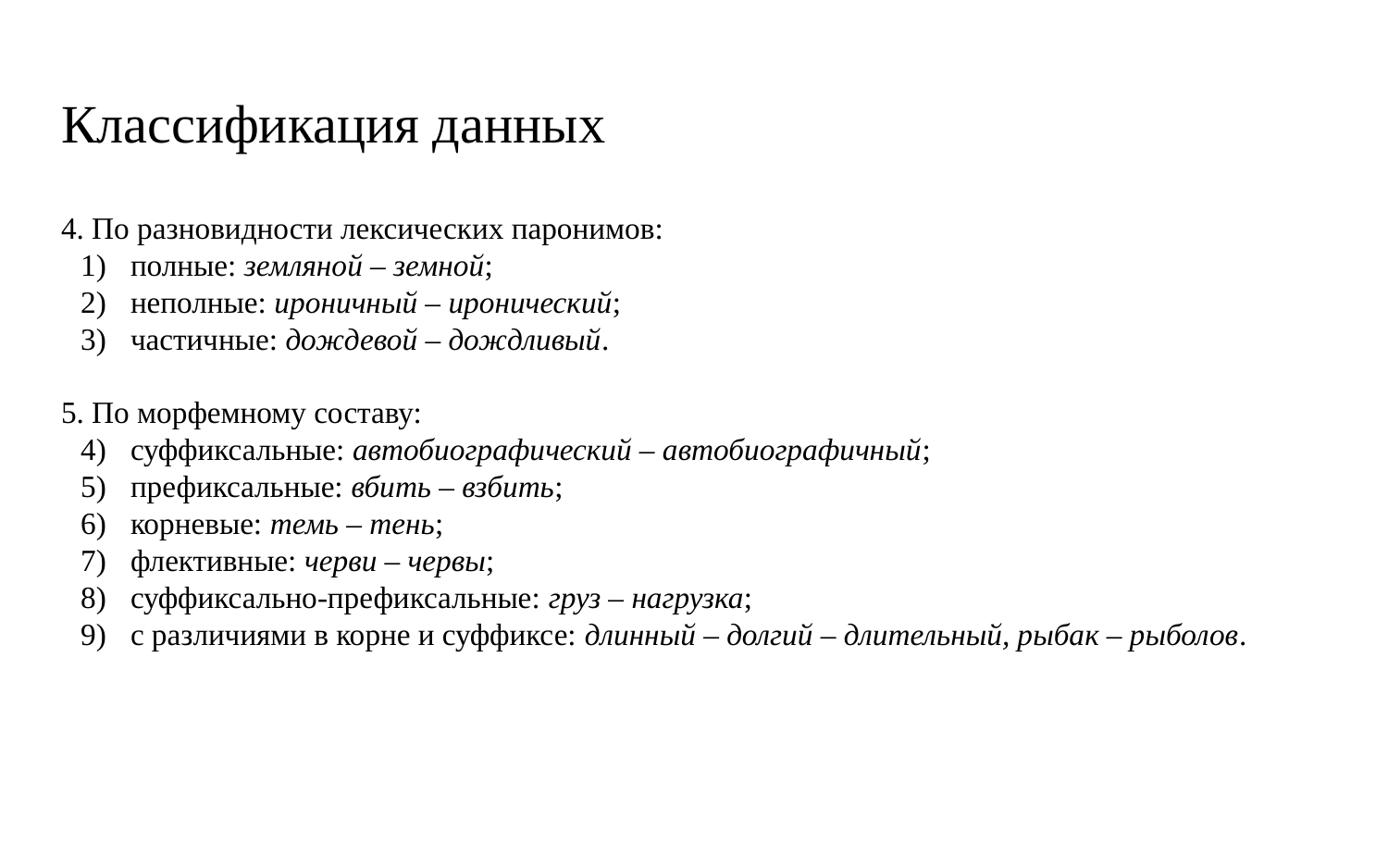

# Классификация данных

4. По разновидности лексических паронимов:
полные: земляной – земной;
неполные: ироничный – иронический;
частичные: дождевой – дождливый.

5. По морфемному составу:
суффиксальные: автобиографический – автобиографичный;
префиксальные: вбить – взбить;
корневые: темь – тень;
флективные: черви – червы;
суффиксально-префиксальные: груз – нагрузка;
с различиями в корне и суффиксе: длинный – долгий – длительный, рыбак – рыболов.